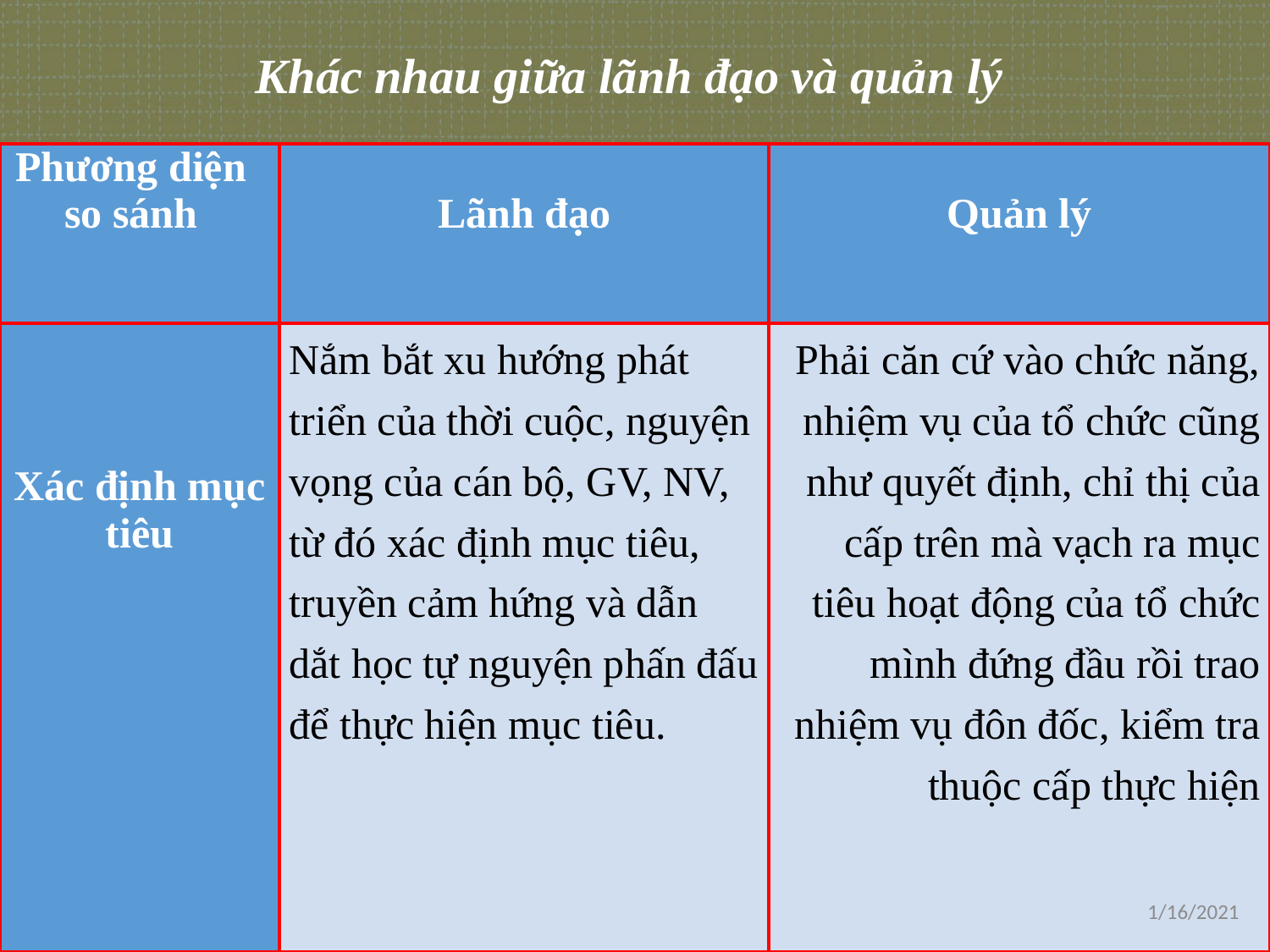

Khác nhau giữa lãnh đạo và quản lý
| Phương diện so sánh | Lãnh đạo | Quản lý |
| --- | --- | --- |
| Xác định mục tiêu | Nắm bắt xu hướng phát triển của thời cuộc, nguyện vọng của cán bộ, GV, NV, từ đó xác định mục tiêu, truyền cảm hứng và dẫn dắt học tự nguyện phấn đấu để thực hiện mục tiêu. | Phải căn cứ vào chức năng, nhiệm vụ của tổ chức cũng như quyết định, chỉ thị của cấp trên mà vạch ra mục tiêu hoạt động của tổ chức mình đứng đầu rồi trao nhiệm vụ đôn đốc, kiểm tra thuộc cấp thực hiện |
1/16/2021